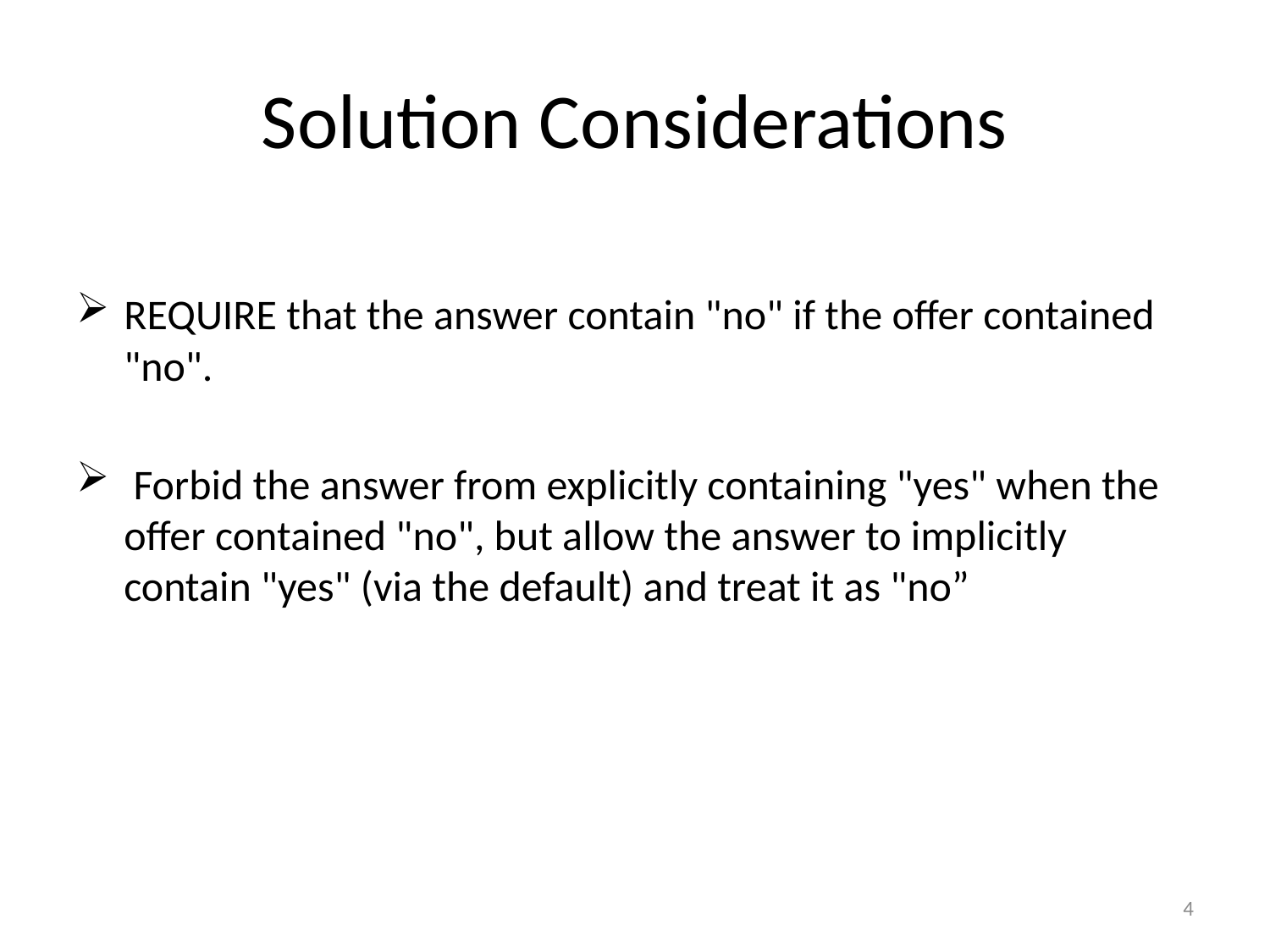

# Solution Considerations

REQUIRE that the answer contain "no" if the offer contained "no".

 Forbid the answer from explicitly containing "yes" when the offer contained "no", but allow the answer to implicitly contain "yes" (via the default) and treat it as "no”

4